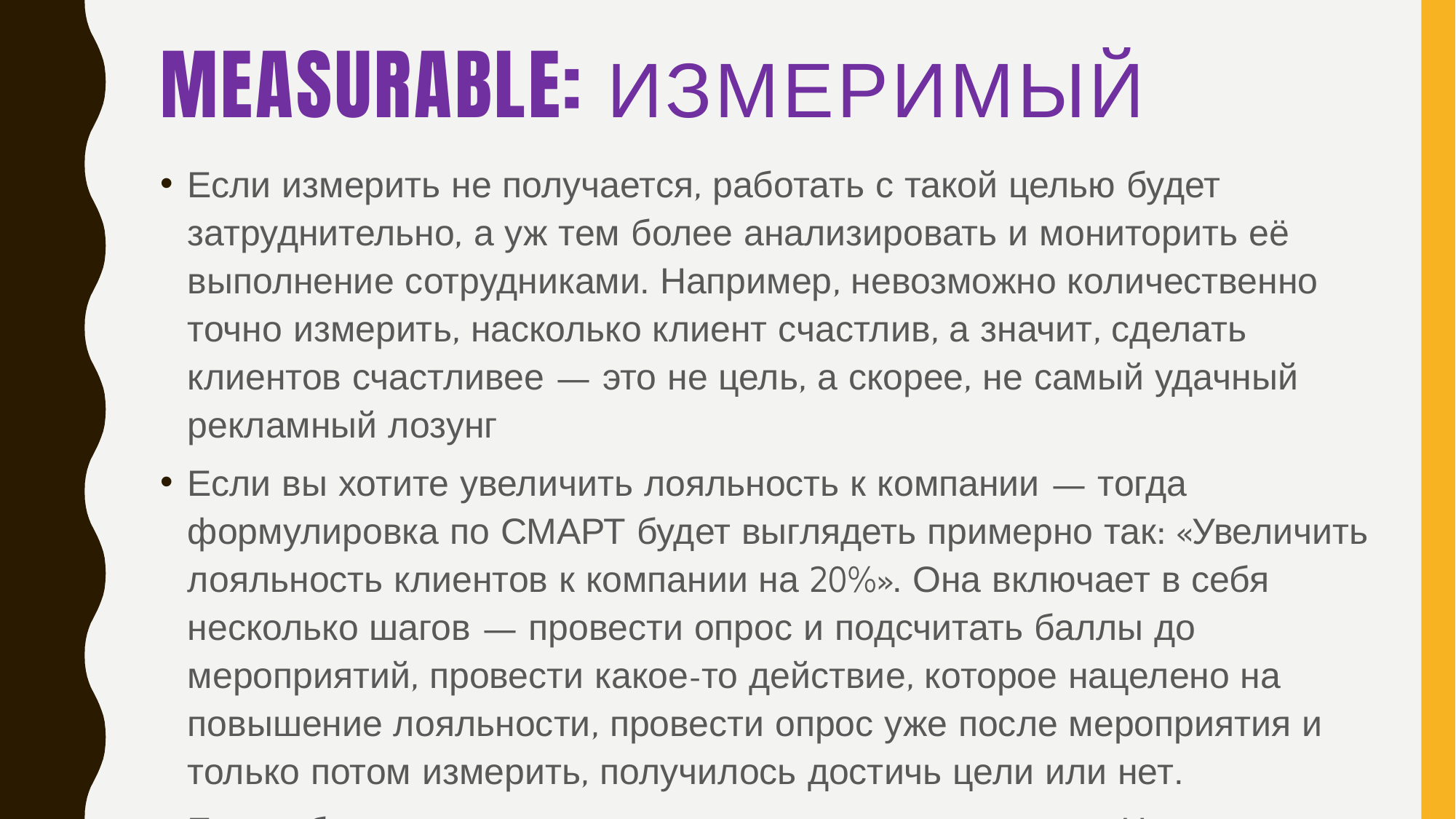

# Measurable: Измеримый
Если измерить не получается, работать с такой целью будет затруднительно, а уж тем более анализировать и мониторить её выполнение сотрудниками. Например, невозможно количественно точно измерить, насколько клиент счастлив, а значит, сделать клиентов счастливее — это не цель, а скорее, не самый удачный рекламный лозунг
Если вы хотите увеличить лояльность к компании — тогда формулировка по СМАРТ будет выглядеть примерно так: «Увеличить лояльность клиентов к компании на 20%». Она включает в себя несколько шагов — провести опрос и подсчитать баллы до мероприятий, провести какое-то действие, которое нацелено на повышение лояльности, провести опрос уже после мероприятия и только потом измерить, получилось достичь цели или нет.
Есть и более простые цели, которые проще измерить. Например, повысить конверсию сайта на 2%, увеличить объем продаж на 15%.